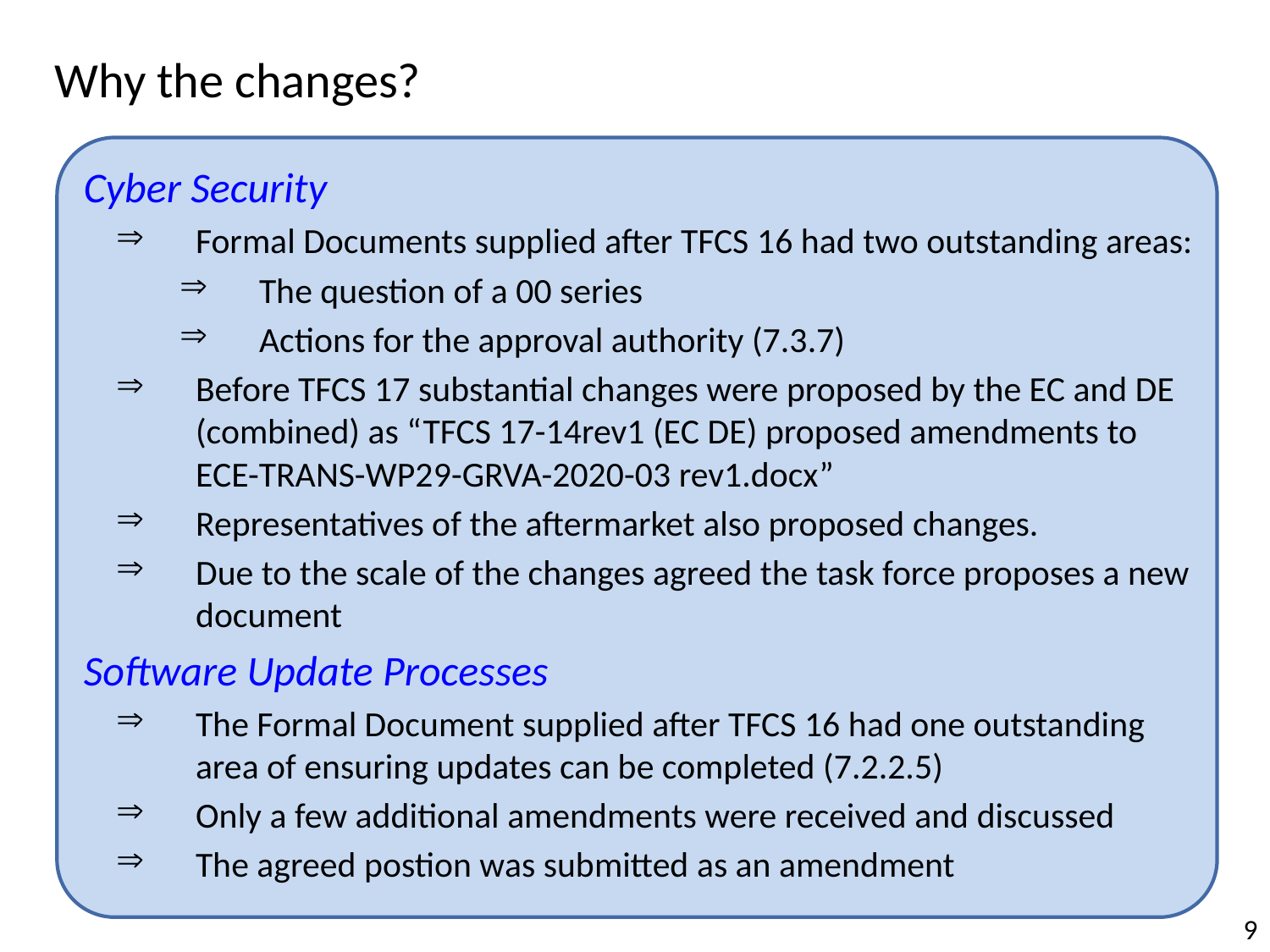

Why the changes?
Cyber Security
Formal Documents supplied after TFCS 16 had two outstanding areas:
The question of a 00 series
Actions for the approval authority (7.3.7)
Before TFCS 17 substantial changes were proposed by the EC and DE (combined) as “TFCS 17-14rev1 (EC DE) proposed amendments to ECE-TRANS-WP29-GRVA-2020-03 rev1.docx”
Representatives of the aftermarket also proposed changes.
Due to the scale of the changes agreed the task force proposes a new document
Software Update Processes
The Formal Document supplied after TFCS 16 had one outstanding area of ensuring updates can be completed (7.2.2.5)
Only a few additional amendments were received and discussed
The agreed postion was submitted as an amendment